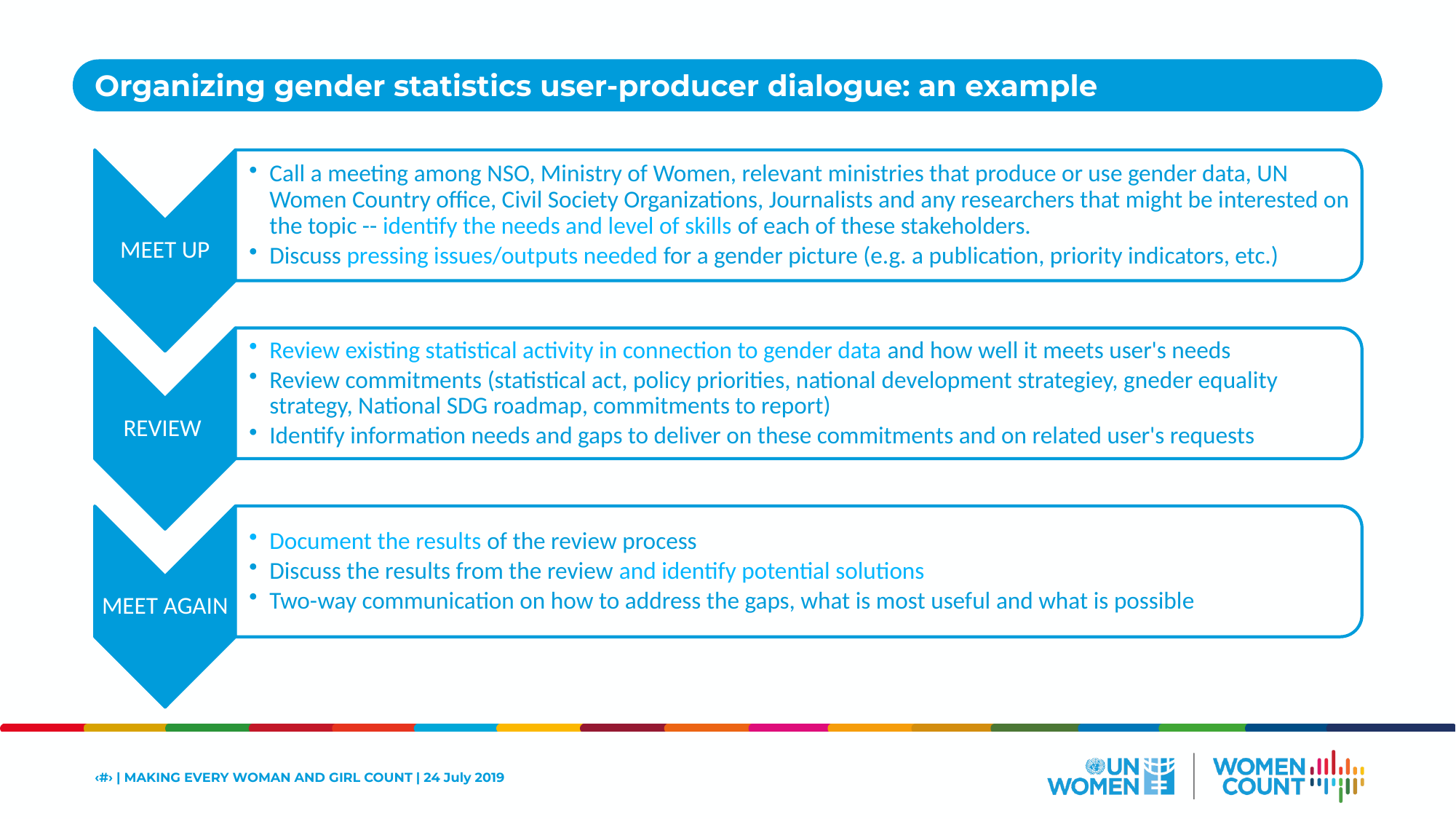

Organizing gender statistics user-producer dialogue: an example
MEET UP
Call a meeting among NSO, Ministry of Women, relevant ministries that produce or use gender data, UN Women Country office, Civil Society Organizations, Journalists and any researchers that might be interested on the topic -- identify the needs and level of skills of each of these stakeholders.
Discuss pressing issues/outputs needed for a gender picture (e.g. a publication, priority indicators, etc.)
REVIEW
Review existing statistical activity in connection to gender data and how well it meets user's needs
Review commitments (statistical act, policy priorities, national development strategiey, gneder equality strategy, National SDG roadmap, commitments to report)
Identify information needs and gaps to deliver on these commitments and on related user's requests
MEET AGAIN
Document the results of the review process
Discuss the results from the review and identify potential solutions
Two-way communication on how to address the gaps, what is most useful and what is possible
‹#› | MAKING EVERY WOMAN AND GIRL COUNT | 24 July 2019